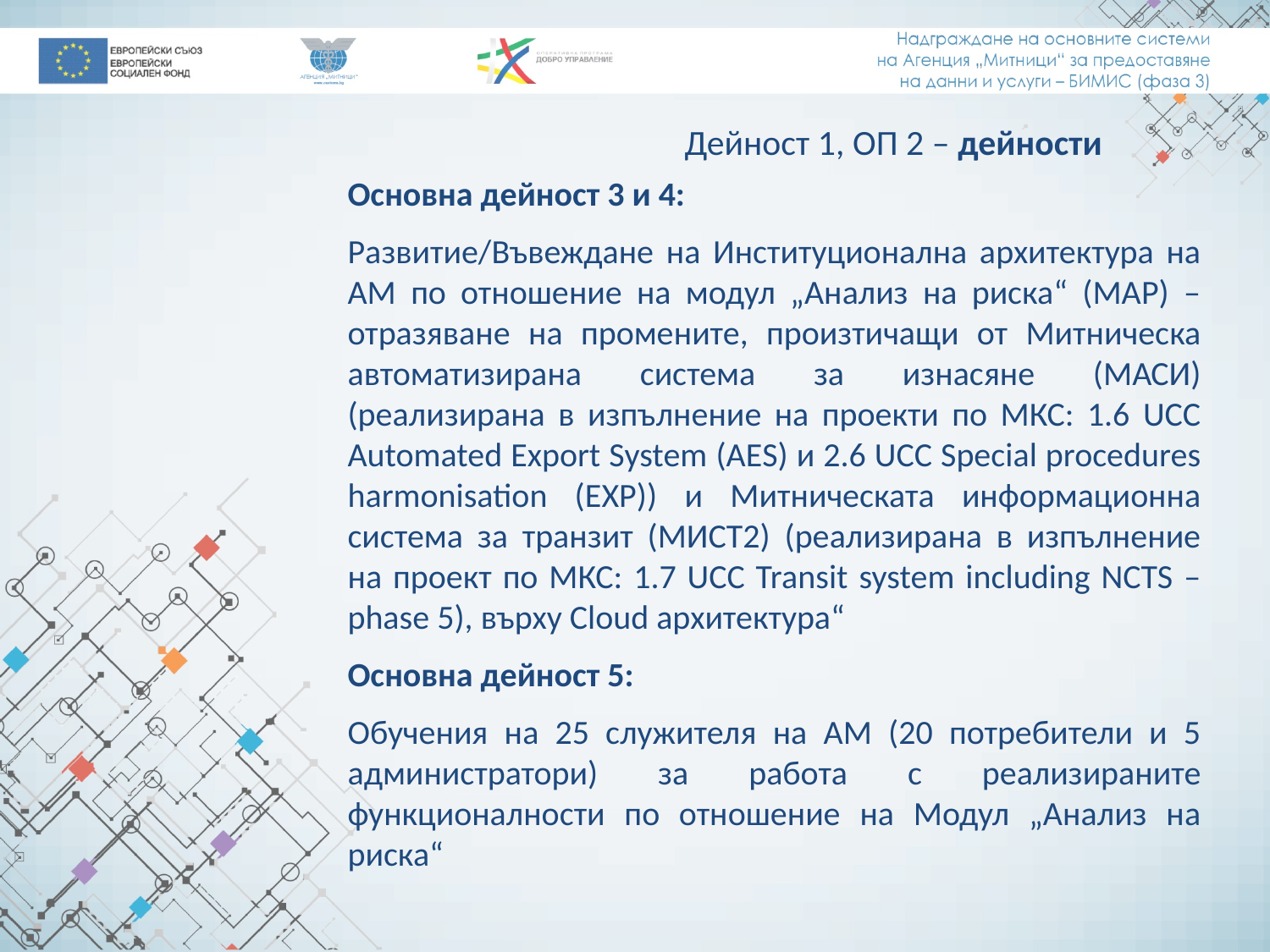

# Дейност 1, ОП 2 – дейности
Основна дейност 3 и 4:
Развитие/Въвеждане на Институционална архитектура на АМ по отношение на модул „Анализ на риска“ (МАР) – отразяване на промените, произтичащи от Митническа автоматизирана система за изнасяне (МАСИ) (реализирана в изпълнение на проекти по МКС: 1.6 UCC Automated Export System (AES) и 2.6 UCC Special procedures harmonisation (EXP)) и Митническата информационна система за транзит (МИСТ2) (реализирана в изпълнение на проект по МКС: 1.7 UCC Transit system including NCTS – phase 5), върху Cloud архитектура“
Основна дейност 5:
Обучения на 25 служителя на АМ (20 потребители и 5 администратори) за работа с реализираните функционалности по отношение на Модул „Анализ на риска“